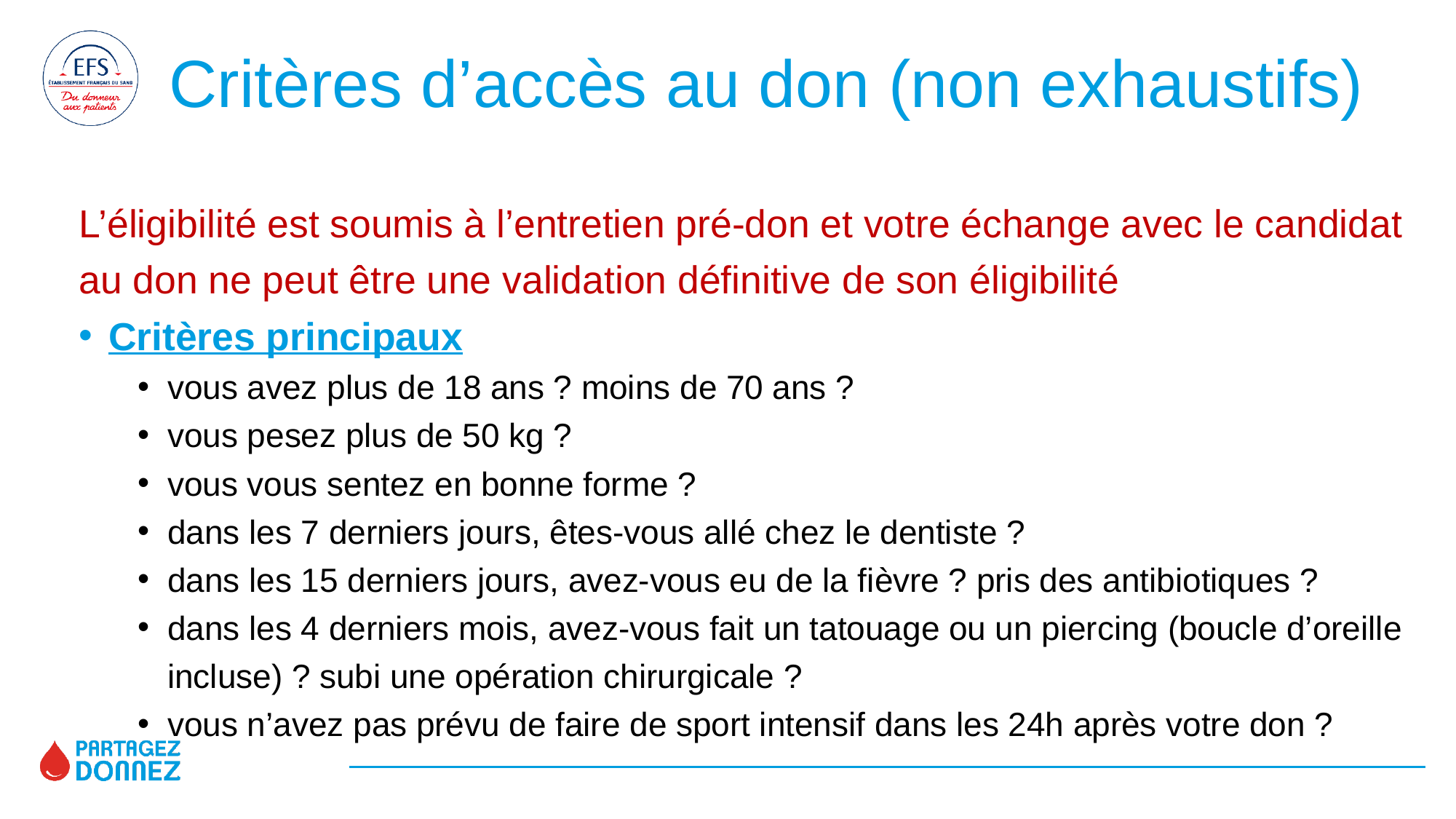

# Critères d’accès au don (non exhaustifs)
L’éligibilité est soumis à l’entretien pré-don et votre échange avec le candidat au don ne peut être une validation définitive de son éligibilité
Critères principaux
vous avez plus de 18 ans ? moins de 70 ans ?
vous pesez plus de 50 kg ?
vous vous sentez en bonne forme ?
dans les 7 derniers jours, êtes-vous allé chez le dentiste ?
dans les 15 derniers jours, avez-vous eu de la fièvre ? pris des antibiotiques ?
dans les 4 derniers mois, avez-vous fait un tatouage ou un piercing (boucle d’oreille incluse) ? subi une opération chirurgicale ?
vous n’avez pas prévu de faire de sport intensif dans les 24h après votre don ?